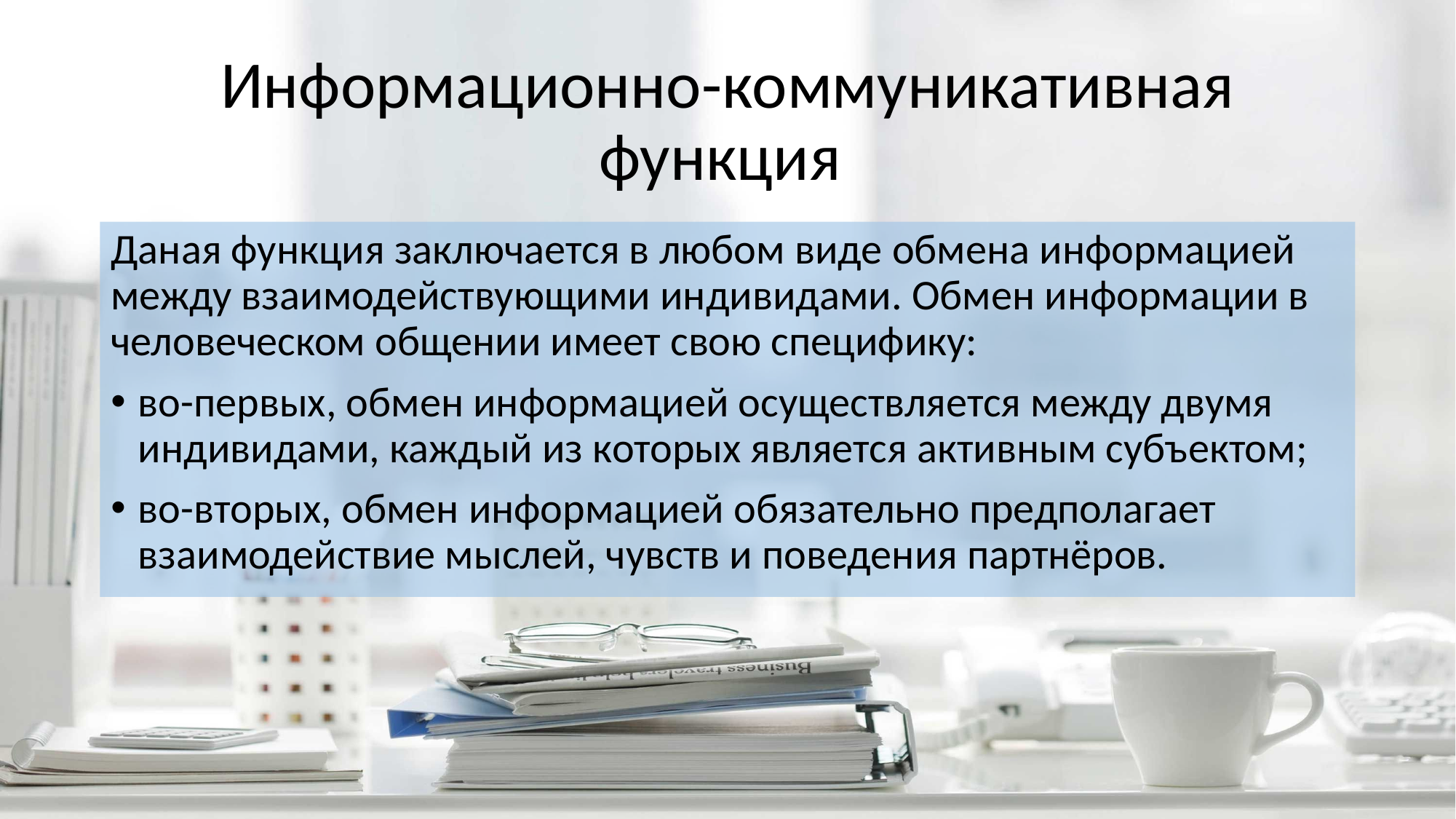

# Информационно-коммуникативная функция
Даная функция заключается в любом виде обмена информацией между взаимодействующими индивидами. Обмен информации в человеческом общении имеет свою специфику:
во-первых, обмен информацией осуществляется между двумя индивидами, каждый из которых является активным субъектом;
во-вторых, обмен информацией обязательно предполагает взаимодействие мыслей, чувств и поведения партнёров.